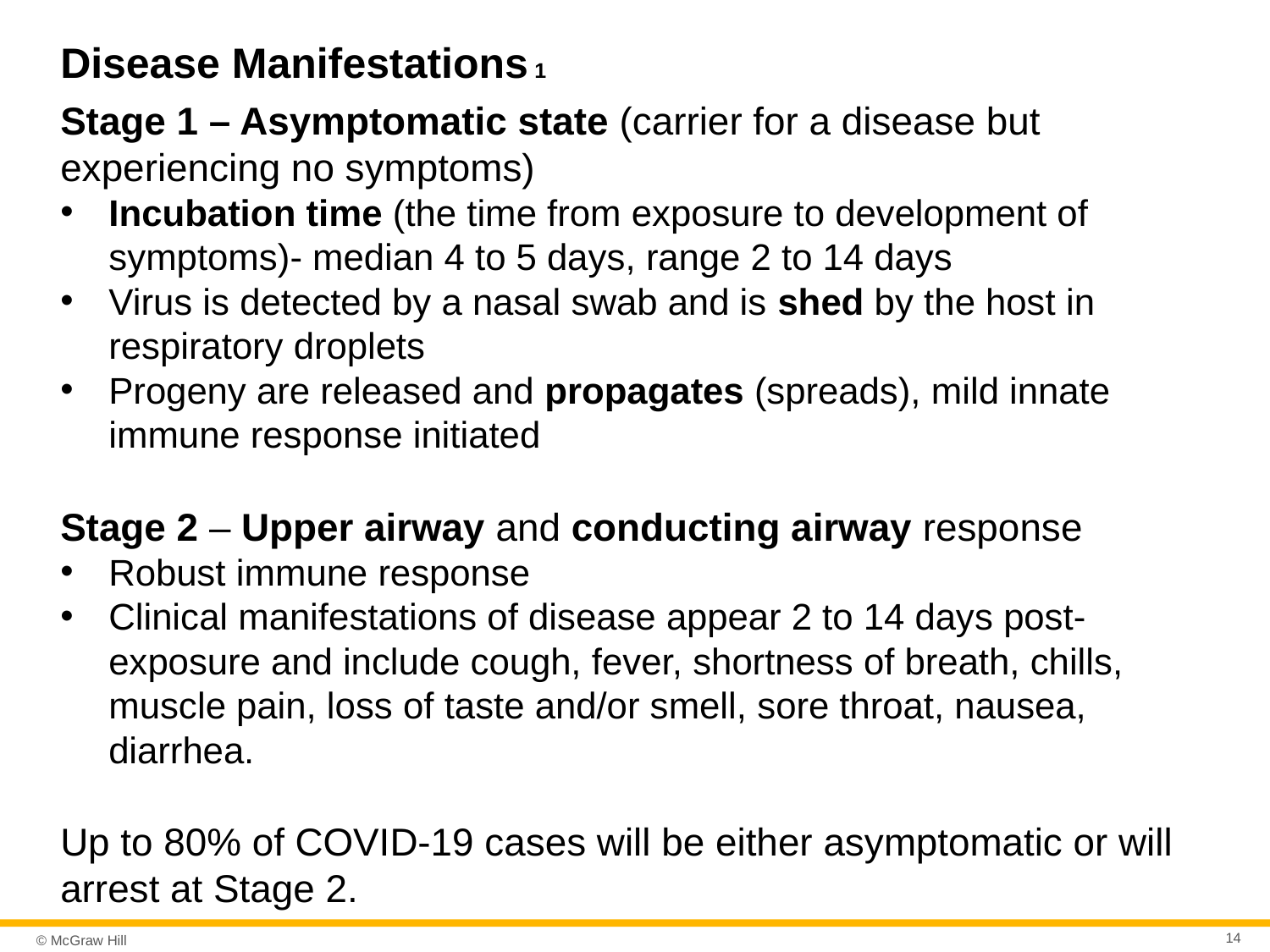

# Disease Manifestations 1
Stage 1 – Asymptomatic state (carrier for a disease but experiencing no symptoms)
Incubation time (the time from exposure to development of symptoms)- median 4 to 5 days, range 2 to 14 days
Virus is detected by a nasal swab and is shed by the host in respiratory droplets
Progeny are released and propagates (spreads), mild innate immune response initiated

Stage 2 – Upper airway and conducting airway response
Robust immune response
Clinical manifestations of disease appear 2 to 14 days post-exposure and include cough, fever, shortness of breath, chills, muscle pain, loss of taste and/or smell, sore throat, nausea, diarrhea.

Up to 80% of COVID-19 cases will be either asymptomatic or will arrest at Stage 2.